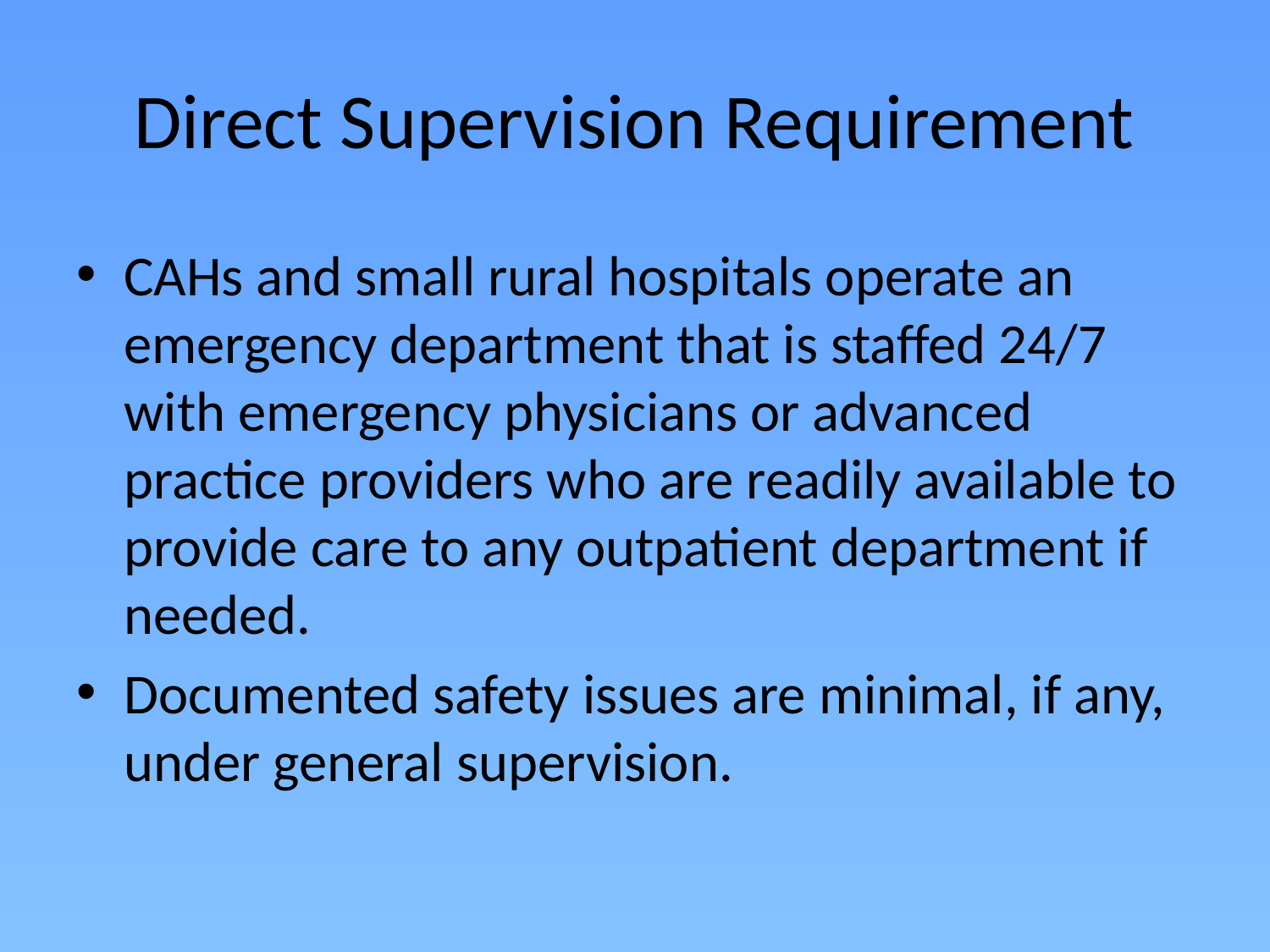

# Direct Supervision Requirement
CAHs and small rural hospitals operate an emergency department that is staffed 24/7 with emergency physicians or advanced practice providers who are readily available to provide care to any outpatient department if needed.
Documented safety issues are minimal, if any, under general supervision.